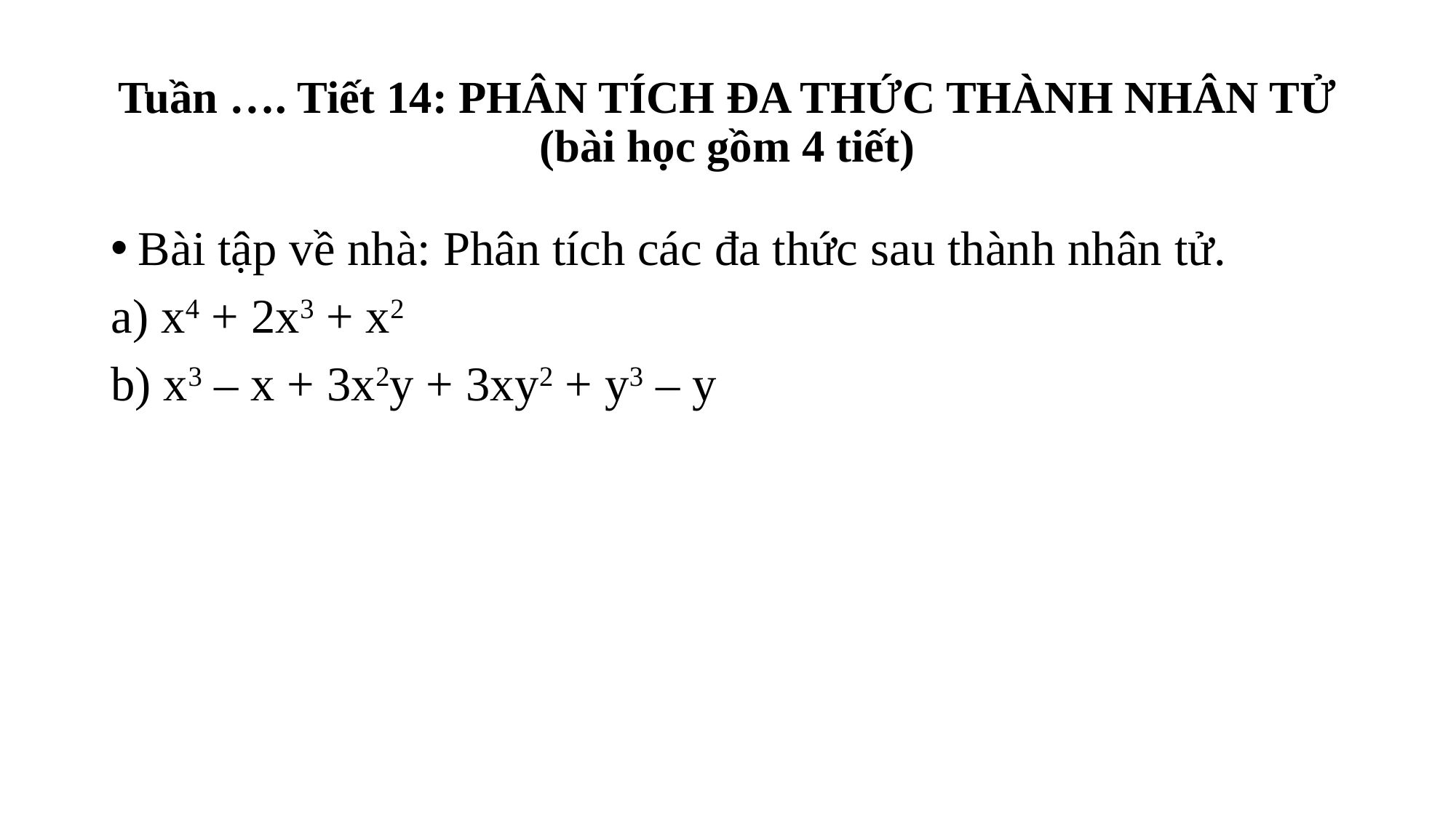

# Tuần …. Tiết 14: PHÂN TÍCH ĐA THỨC THÀNH NHÂN TỬ (bài học gồm 4 tiết)
Bài tập về nhà: Phân tích các đa thức sau thành nhân tử.
a) x4 + 2x3 + x2
b) x3 – x + 3x2y + 3xy2 + y3 – y